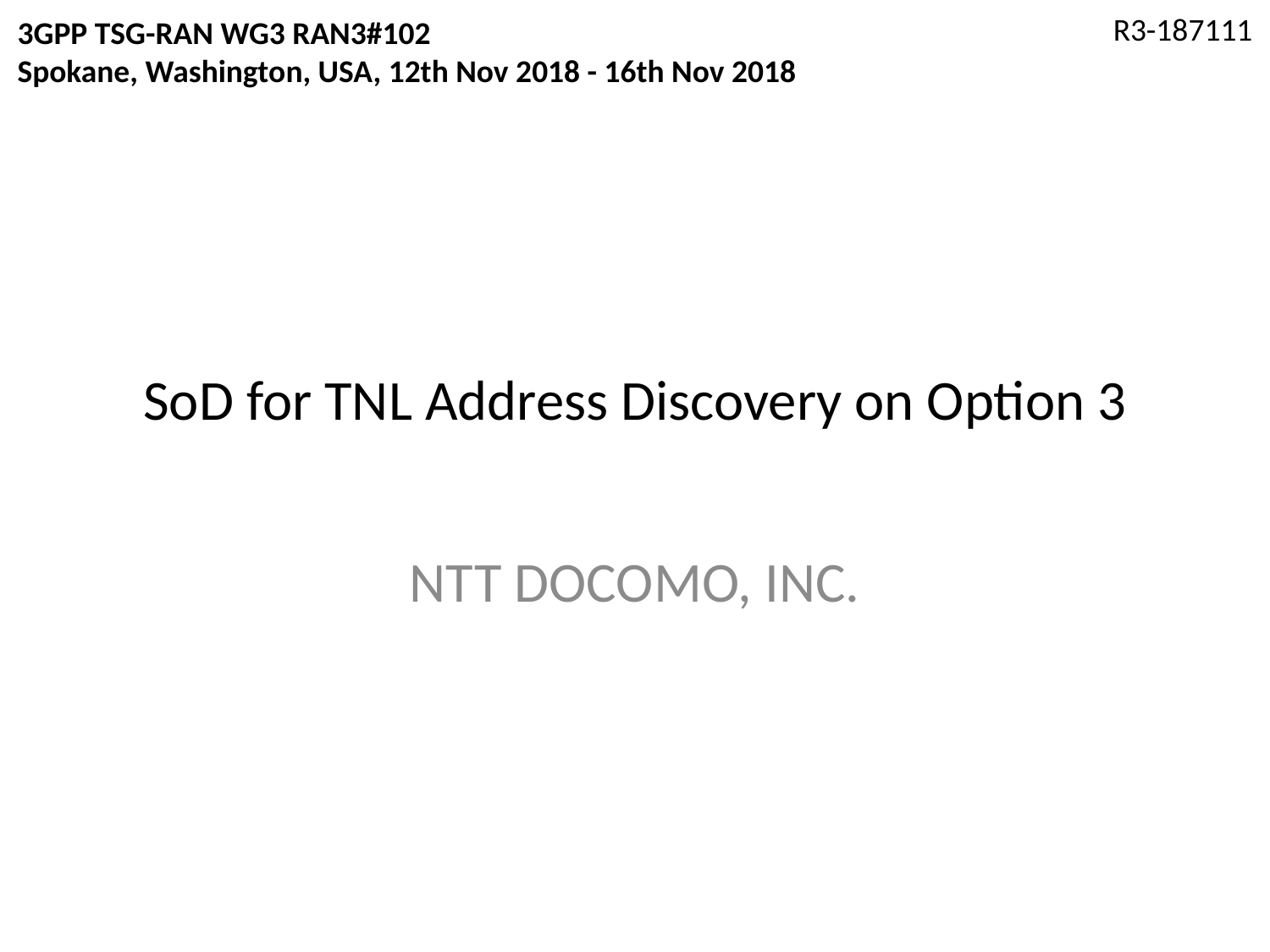

R3-187111
3GPP TSG-RAN WG3 RAN3#102
Spokane, Washington, USA, 12th Nov 2018 - 16th Nov 2018
# SoD for TNL Address Discovery on Option 3
NTT DOCOMO, INC.